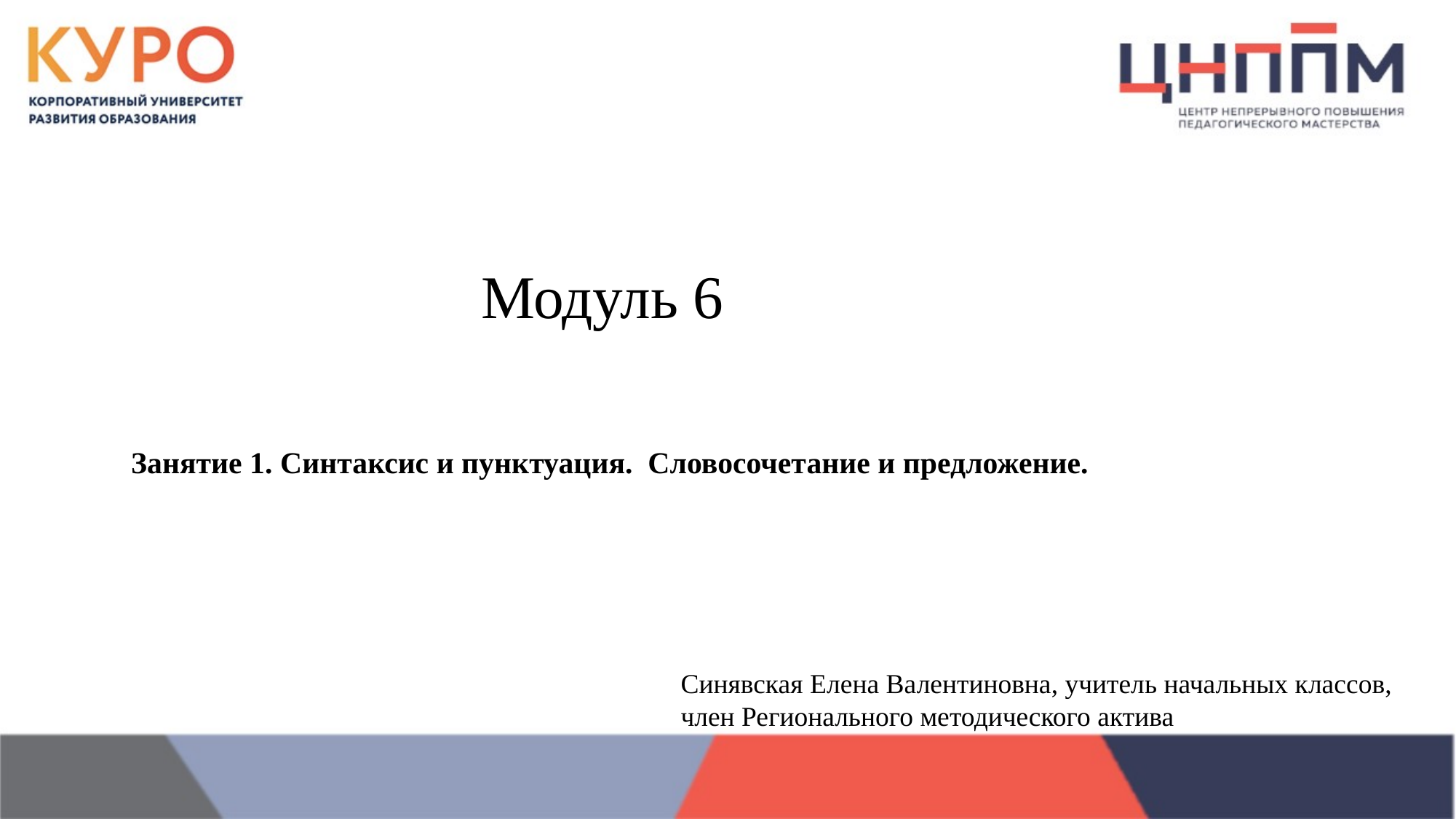

Модуль 6
Занятие 1. Синтаксис и пунктуация.  Словосочетание и предложение.
Синявская Елена Валентиновна, учитель начальных классов,
член Регионального методического актива